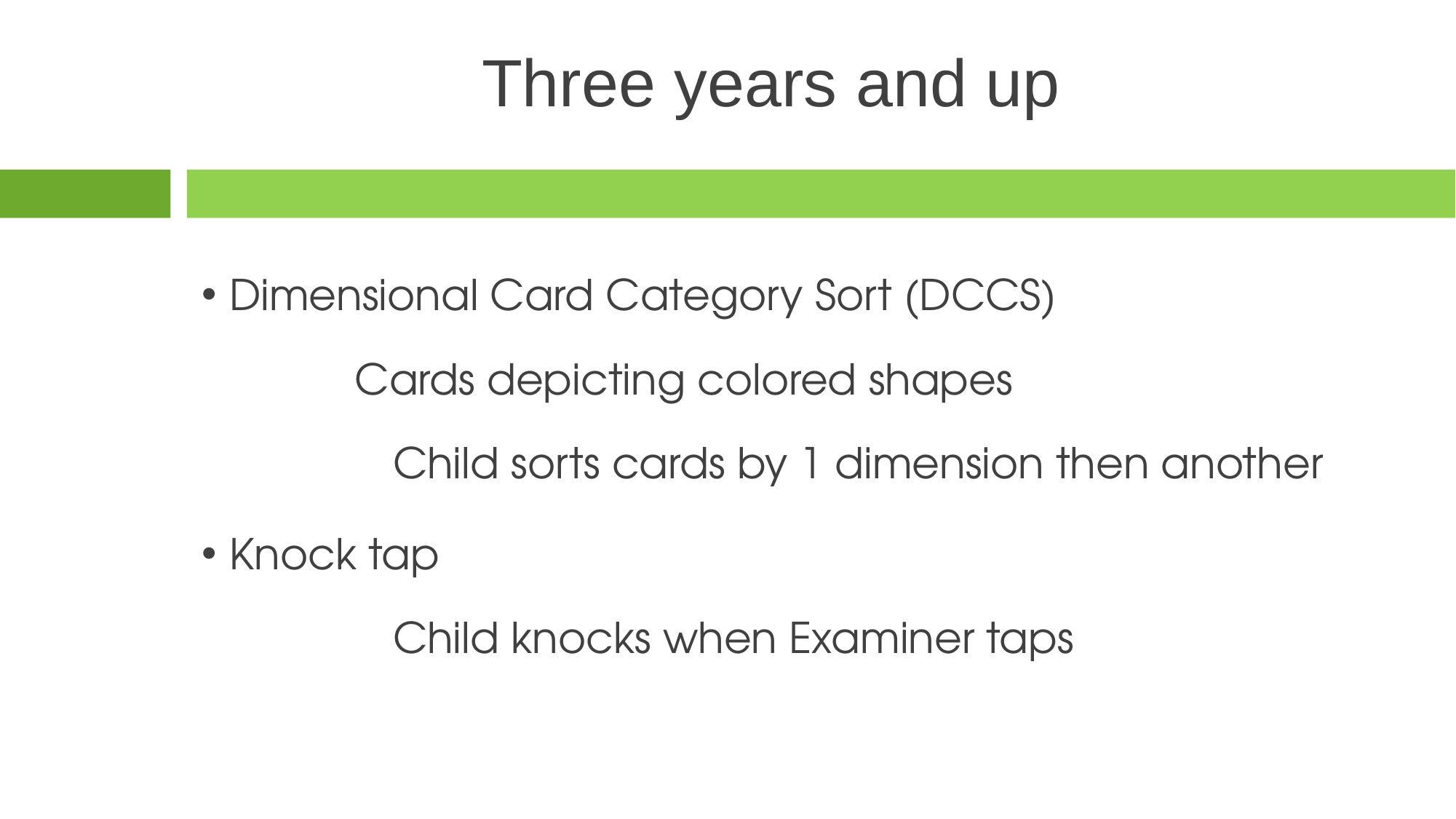

# Three years and up
Dimensional Card Category Sort (DCCS)
	Cards depicting colored shapes
	Child sorts cards by 1 dimension then another
Knock tap
	Child knocks when Examiner taps